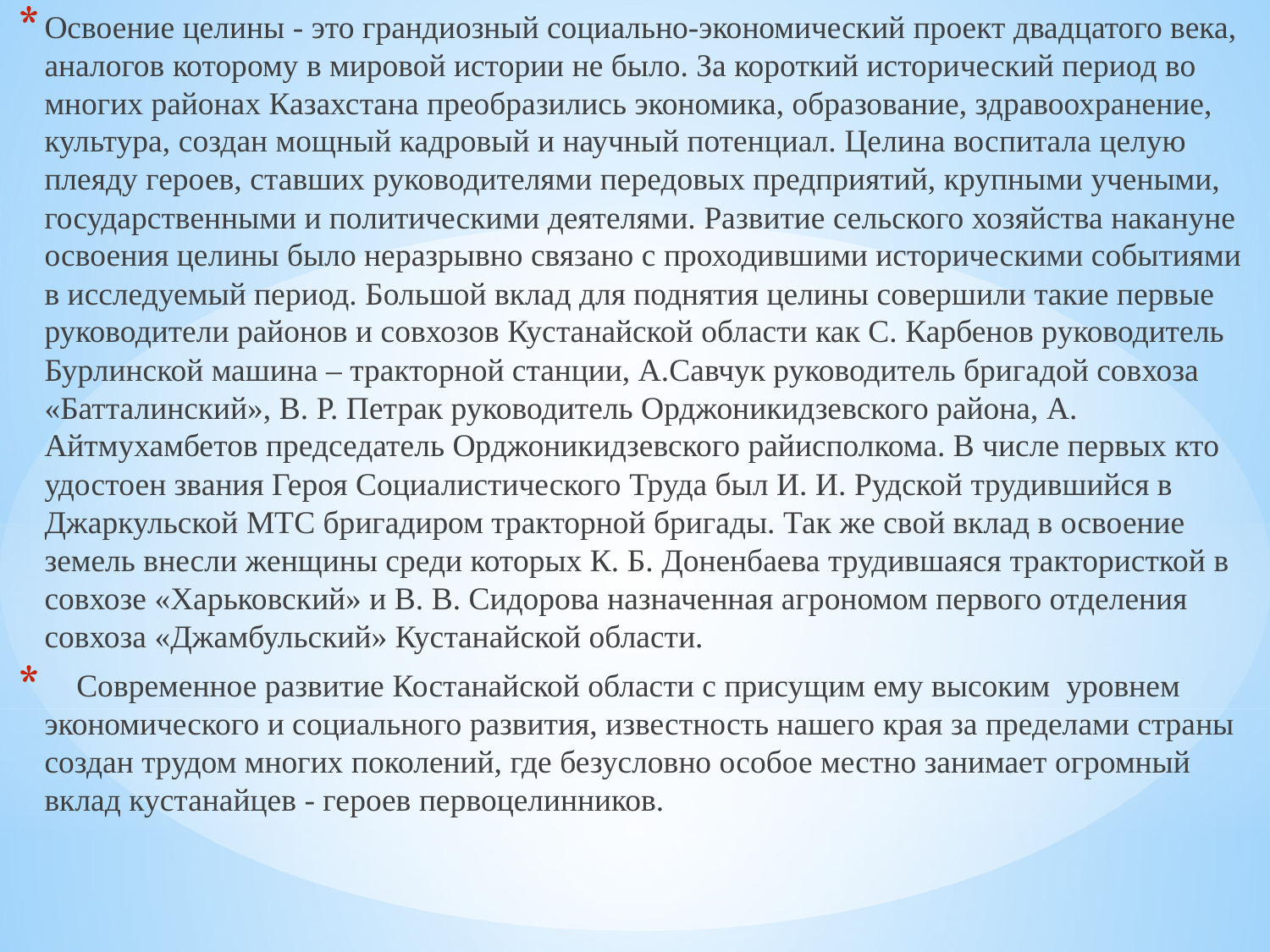

Освоение целины - это грандиозный социально-экономический проект двадцатого века, аналогов которому в мировой истории не было. За короткий исторический период во многих районах Казахстана преобразились экономика, образование, здравоохранение, культура, создан мощный кадровый и научный потенциал. Целина воспитала целую плеяду героев, ставших руководителями передовых предприятий, крупными учеными, государственными и политическими деятелями. Развитие сельского хозяйства накануне освоения целины было неразрывно связано с проходившими историческими событиями в исследуемый период. Большой вклад для поднятия целины совершили такие первые руководители районов и совхозов Кустанайской области как С. Карбенов руководитель Бурлинской машина – тракторной станции, А.Савчук руководитель бригадой совхоза «Батталинский», В. Р. Петрак руководитель Орджоникидзевского района, А. Айтмухамбетов председатель Орджоникидзевского райисполкома. В числе первых кто удостоен звания Героя Социалистического Труда был И. И. Рудской трудившийся в Джаркульской МТС бригадиром тракторной бригады. Так же свой вклад в освоение земель внесли женщины среди которых К. Б. Доненбаева трудившаяся трактористкой в совхозе «Харьковский» и В. В. Сидорова назначенная агрономом первого отделения совхоза «Джамбульский» Кустанайской области.
    Современное развитие Костанайской области с присущим ему высоким  уровнем экономического и социального развития, известность нашего края за пределами страны создан трудом многих поколений, где безусловно особое местно занимает огромный вклад кустанайцев - героев первоцелинников.